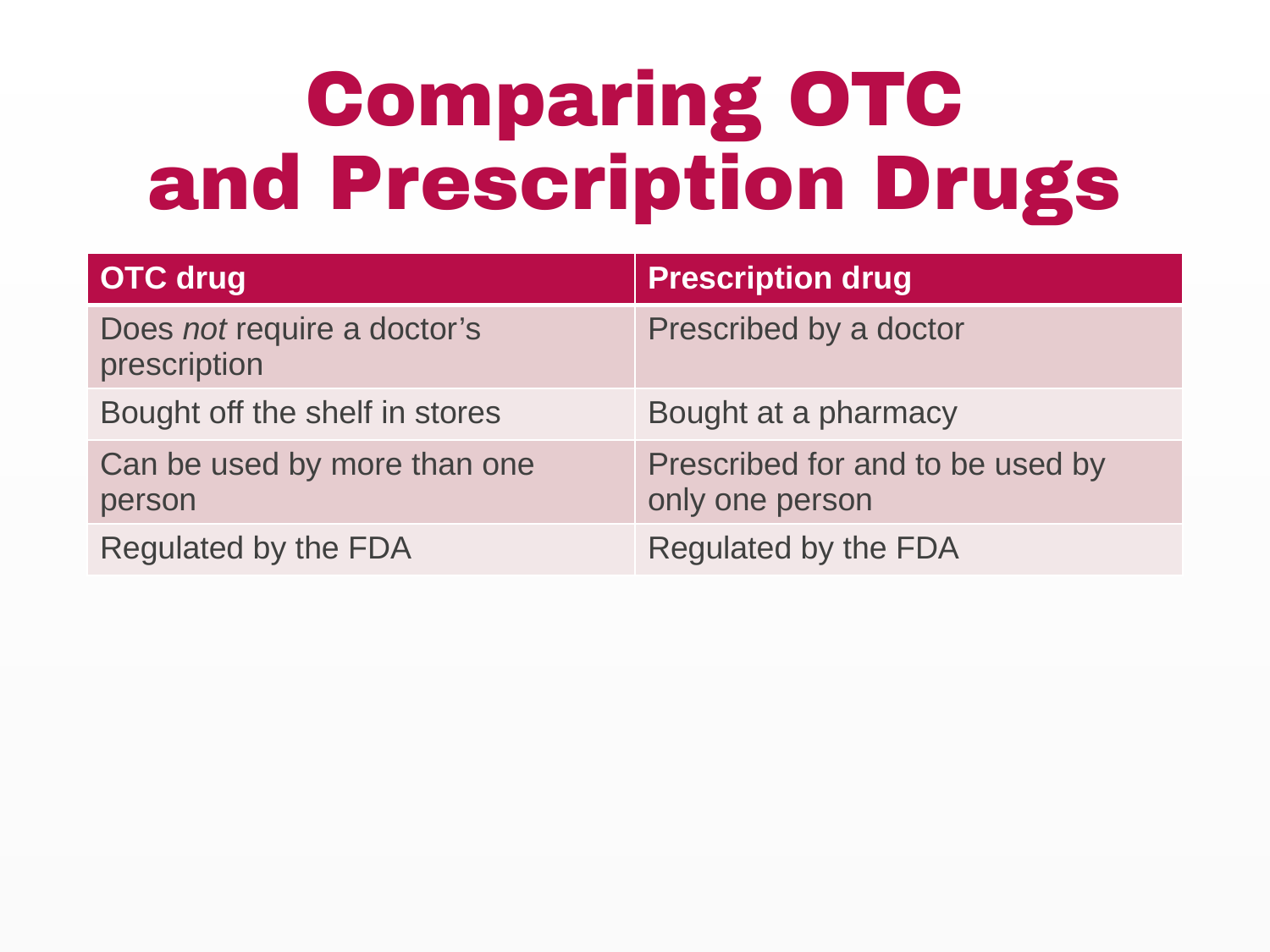

# Comparing OTC and Prescription Drugs
| OTC drug | Prescription drug |
| --- | --- |
| Does not require a doctor’s prescription | Prescribed by a doctor |
| Bought off the shelf in stores | Bought at a pharmacy |
| Can be used by more than one person | Prescribed for and to be used by only one person |
| Regulated by the FDA | Regulated by the FDA |